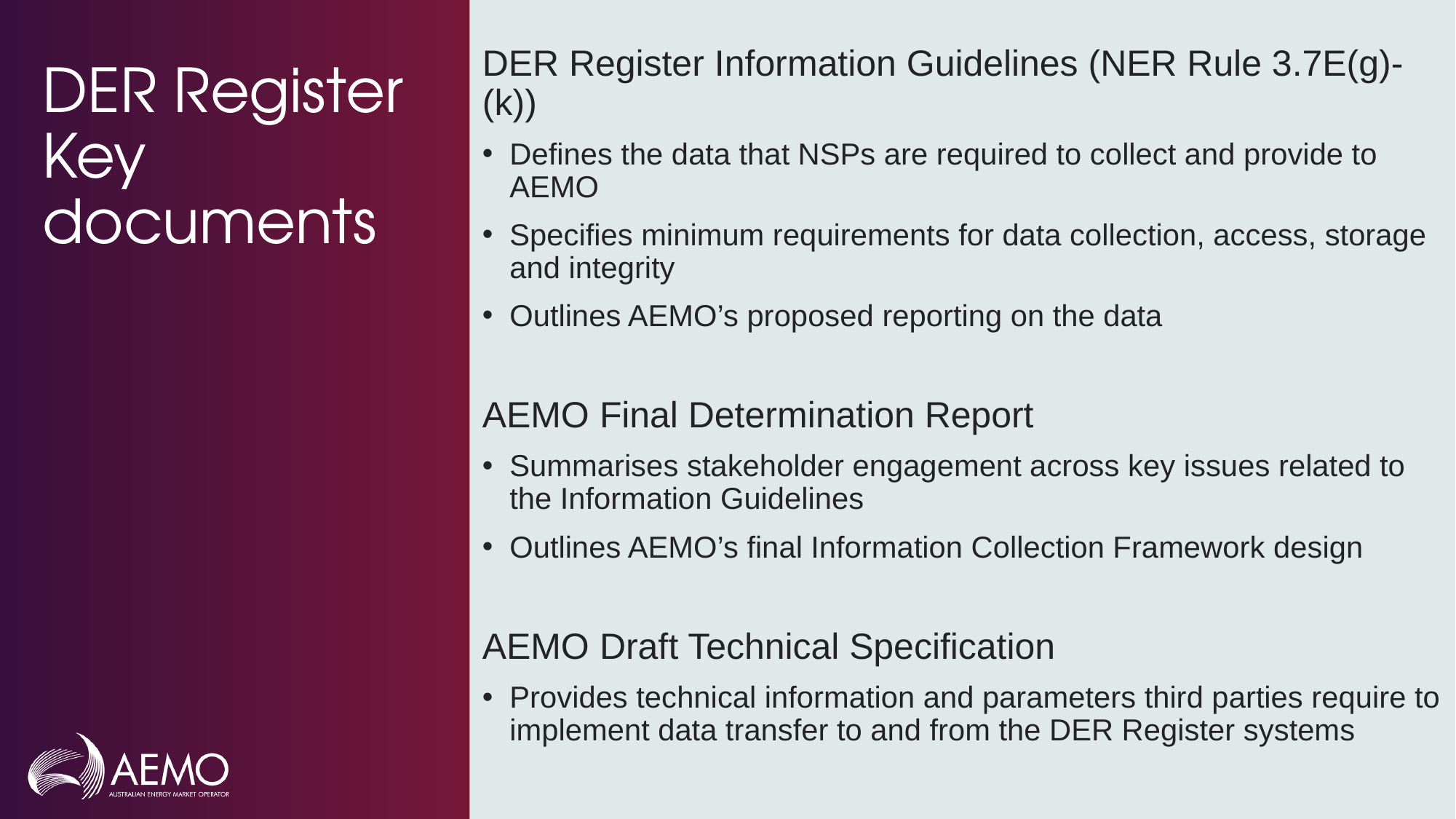

DER Register Information Guidelines (NER Rule 3.7E(g)-(k))
Defines the data that NSPs are required to collect and provide to AEMO
Specifies minimum requirements for data collection, access, storage and integrity
Outlines AEMO’s proposed reporting on the data

AEMO Final Determination Report
Summarises stakeholder engagement across key issues related to the Information Guidelines
Outlines AEMO’s final Information Collection Framework design

AEMO Draft Technical Specification
Provides technical information and parameters third parties require to implement data transfer to and from the DER Register systems
# DER Register Key documents